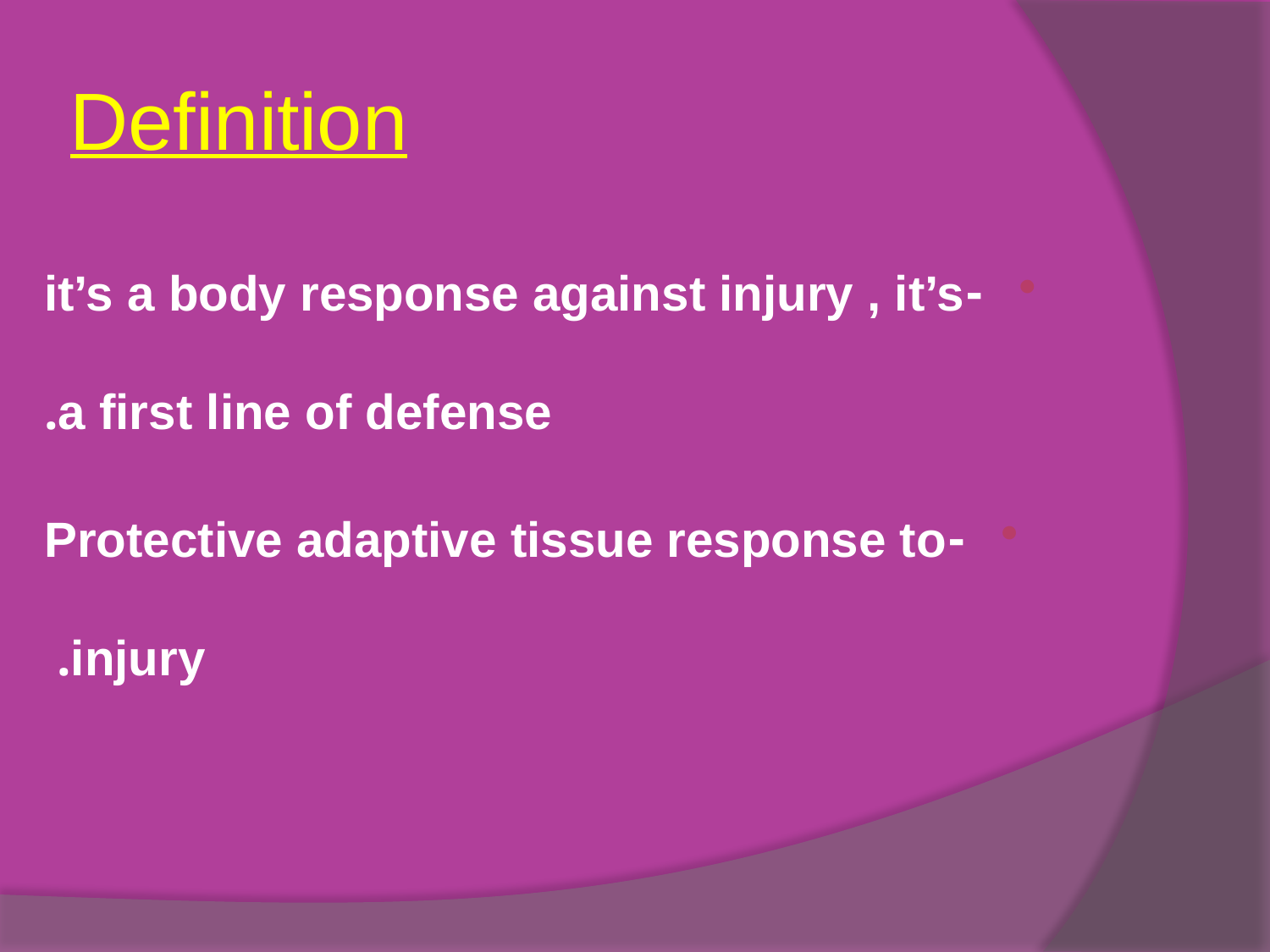

# Definition

-it’s a body response against injury , it’s a first line of defense.
-Protective adaptive tissue response to injury.